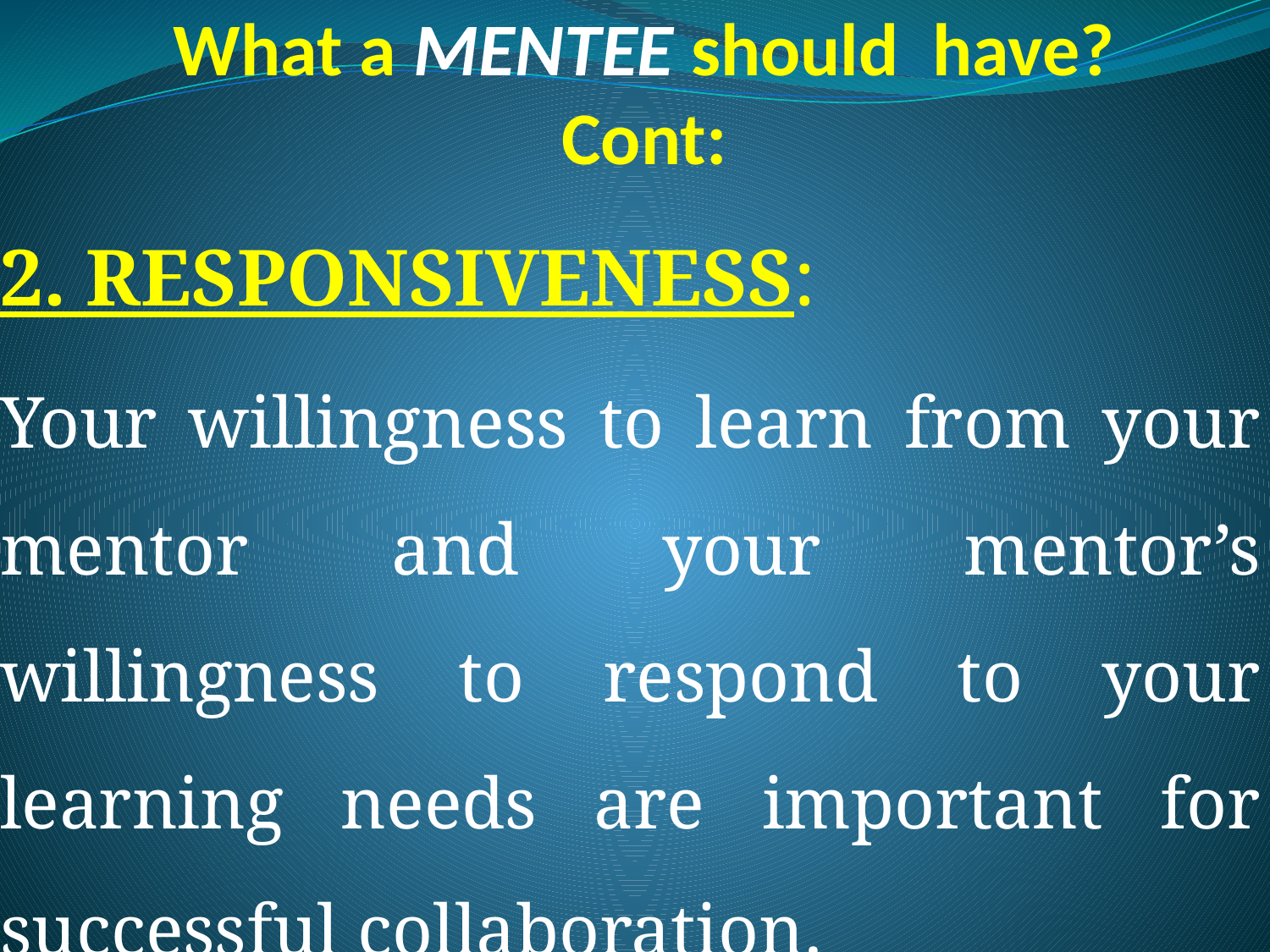

# What a MENTEE should  have? Cont:
2. RESPONSIVENESS:
Your willingness to learn from your mentor and your mentor’s willingness to respond to your learning needs are important for successful collaboration.